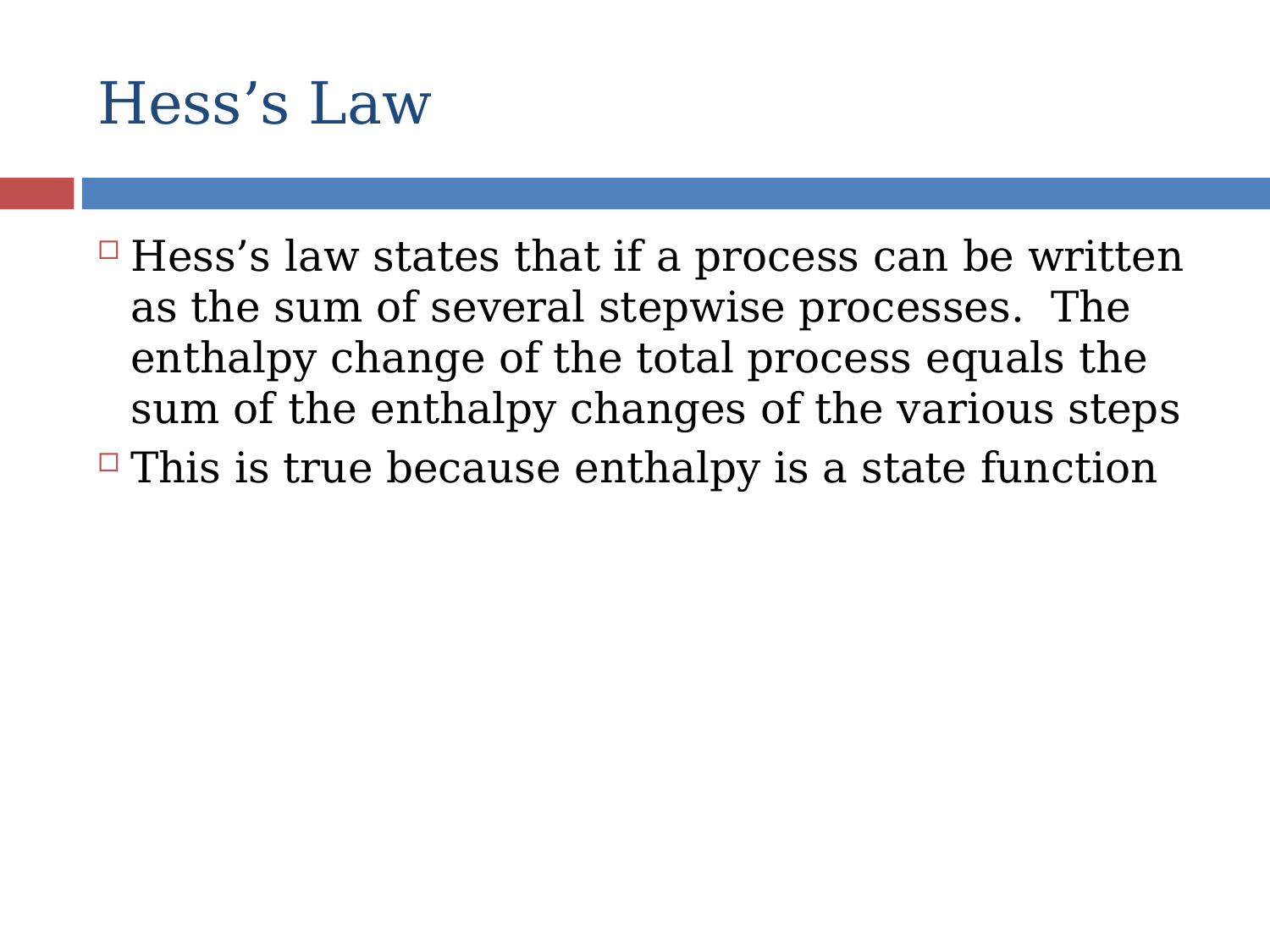

# Hess’s Law
Hess’s law states that if a process can be written as the sum of several stepwise processes.  The enthalpy change of the total process equals the sum of the enthalpy changes of the various steps
This is true because enthalpy is a state function